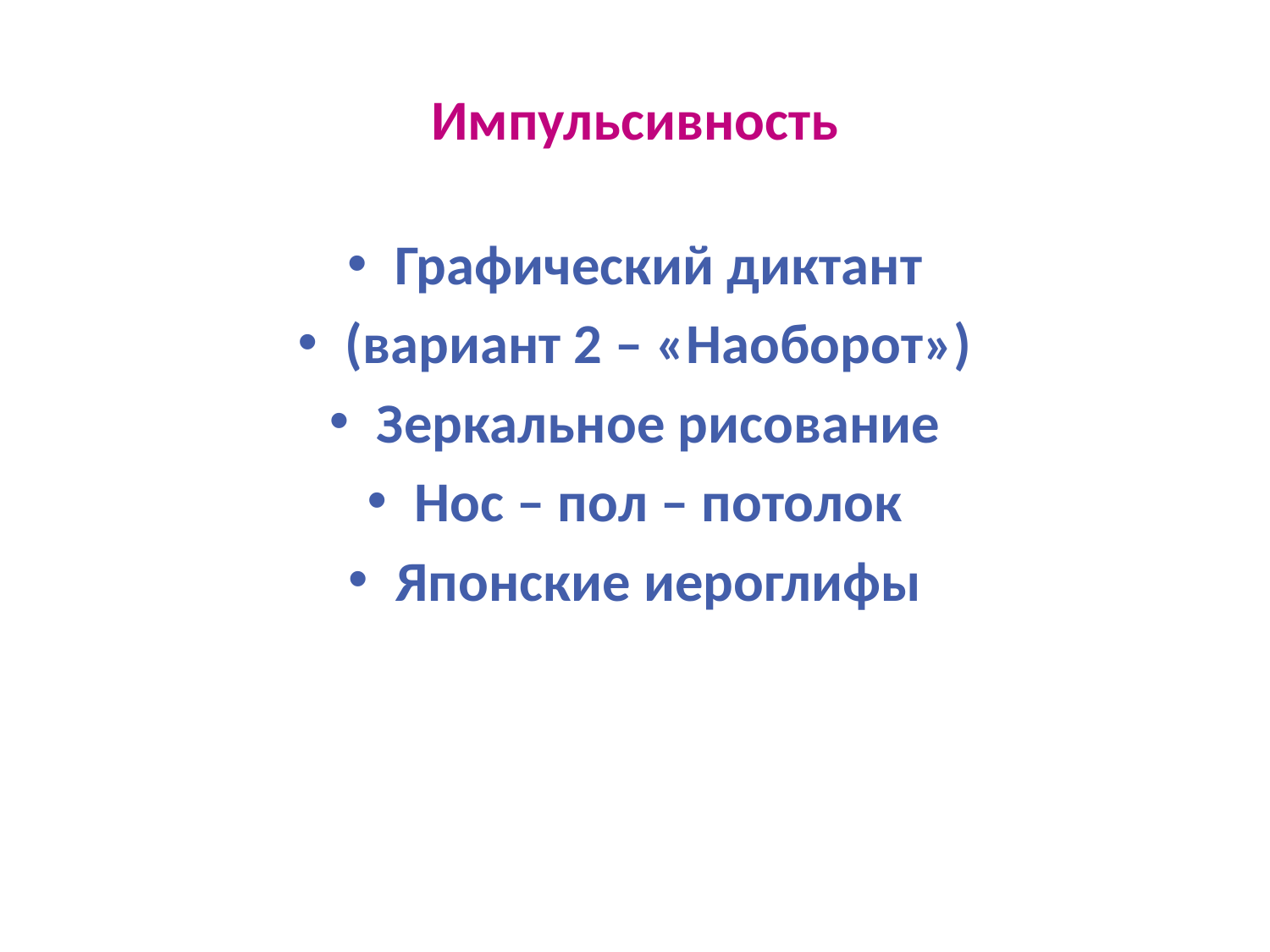

# Импульсивность
Графический диктант
(вариант 2 – «Наоборот»)
Зеркальное рисование
Нос – пол – потолок
Японские иероглифы